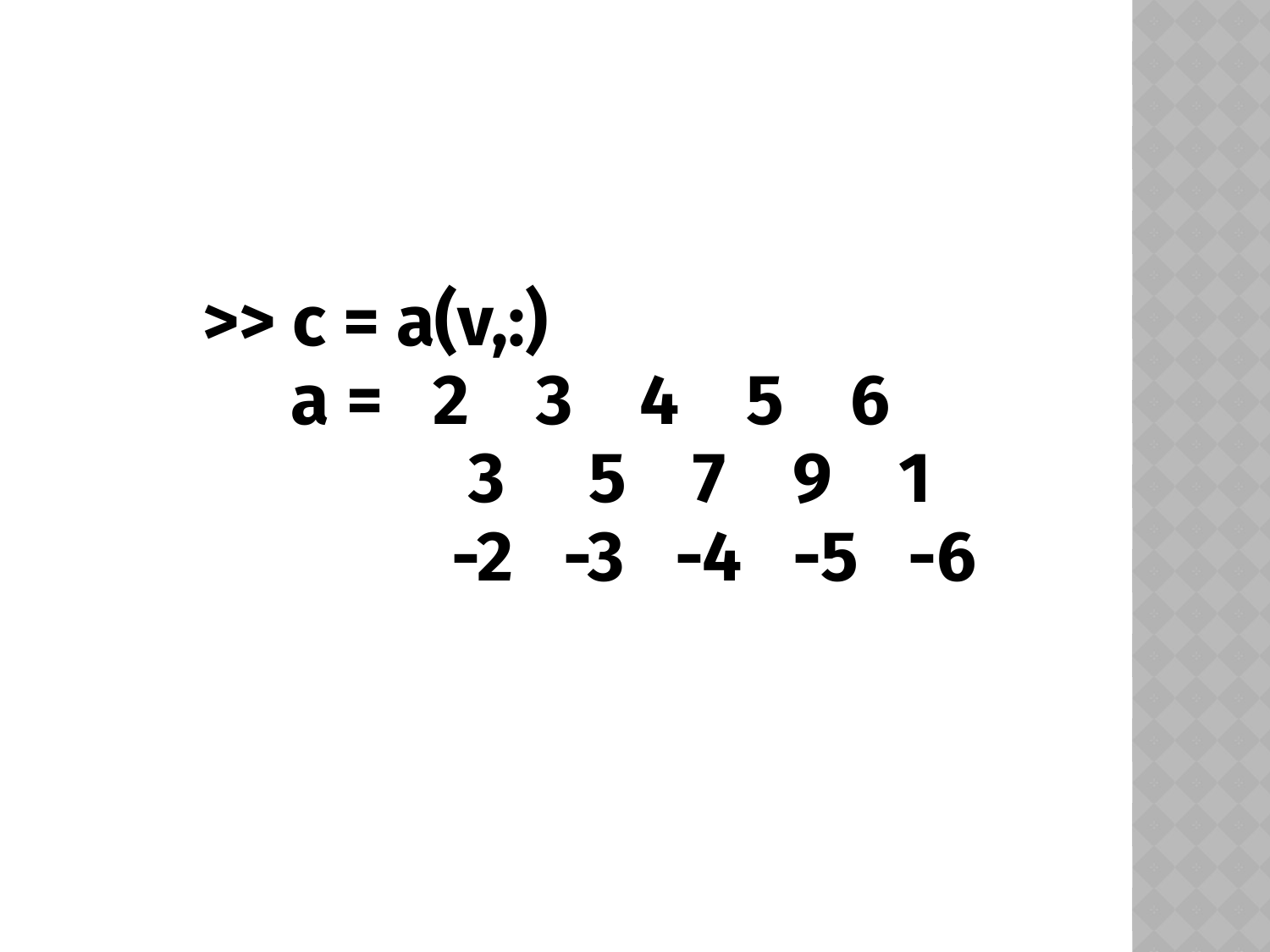

#
>> c = a(v,:)
	   a =   2    3    4    5    6
		      3     5    7    9    1
		     -2   -3   -4   -5   -6